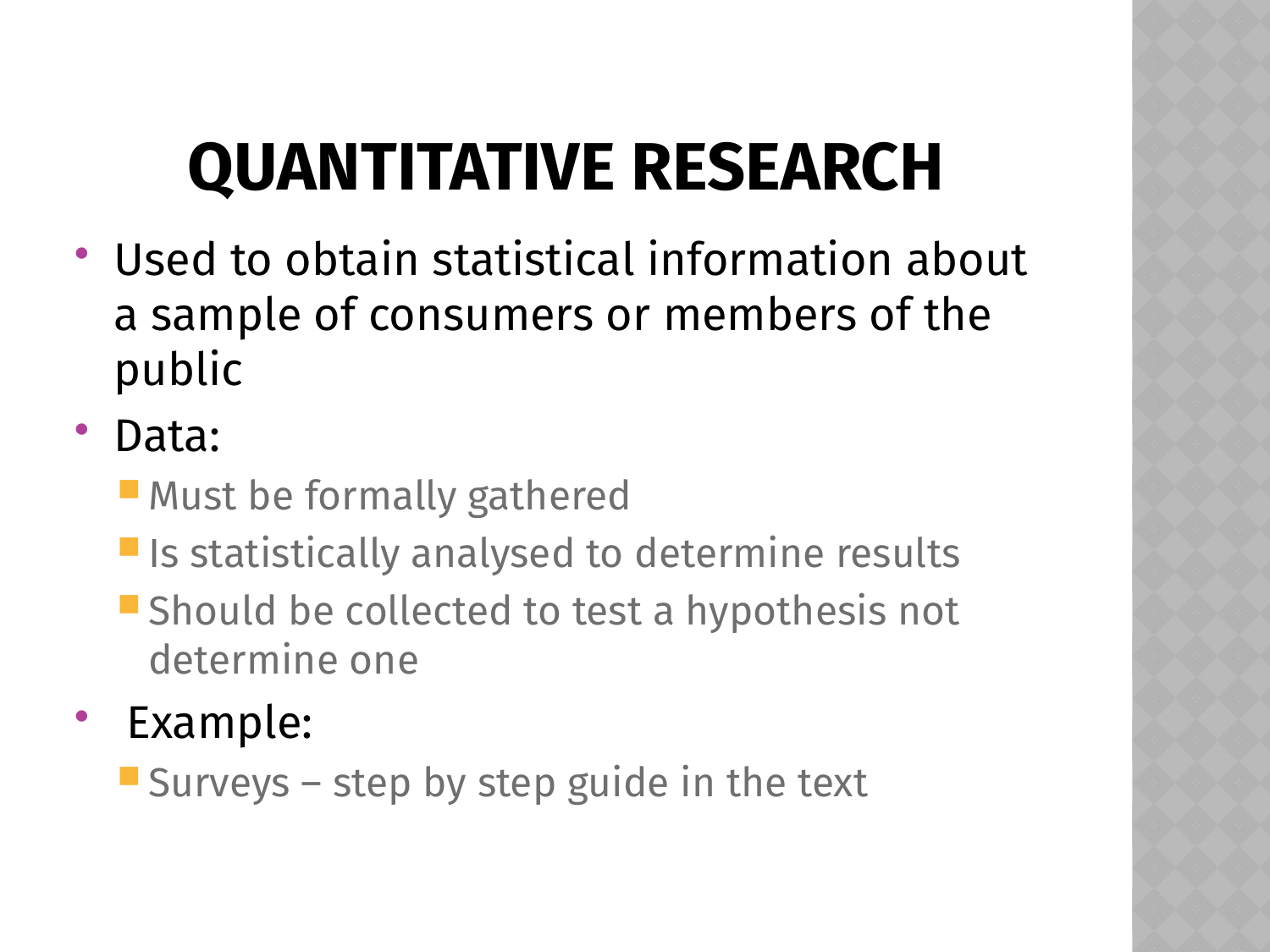

# Quantitative Research
Used to obtain statistical information about a sample of consumers or members of the public
Data:
Must be formally gathered
Is statistically analysed to determine results
Should be collected to test a hypothesis not determine one
 Example:
Surveys – step by step guide in the text